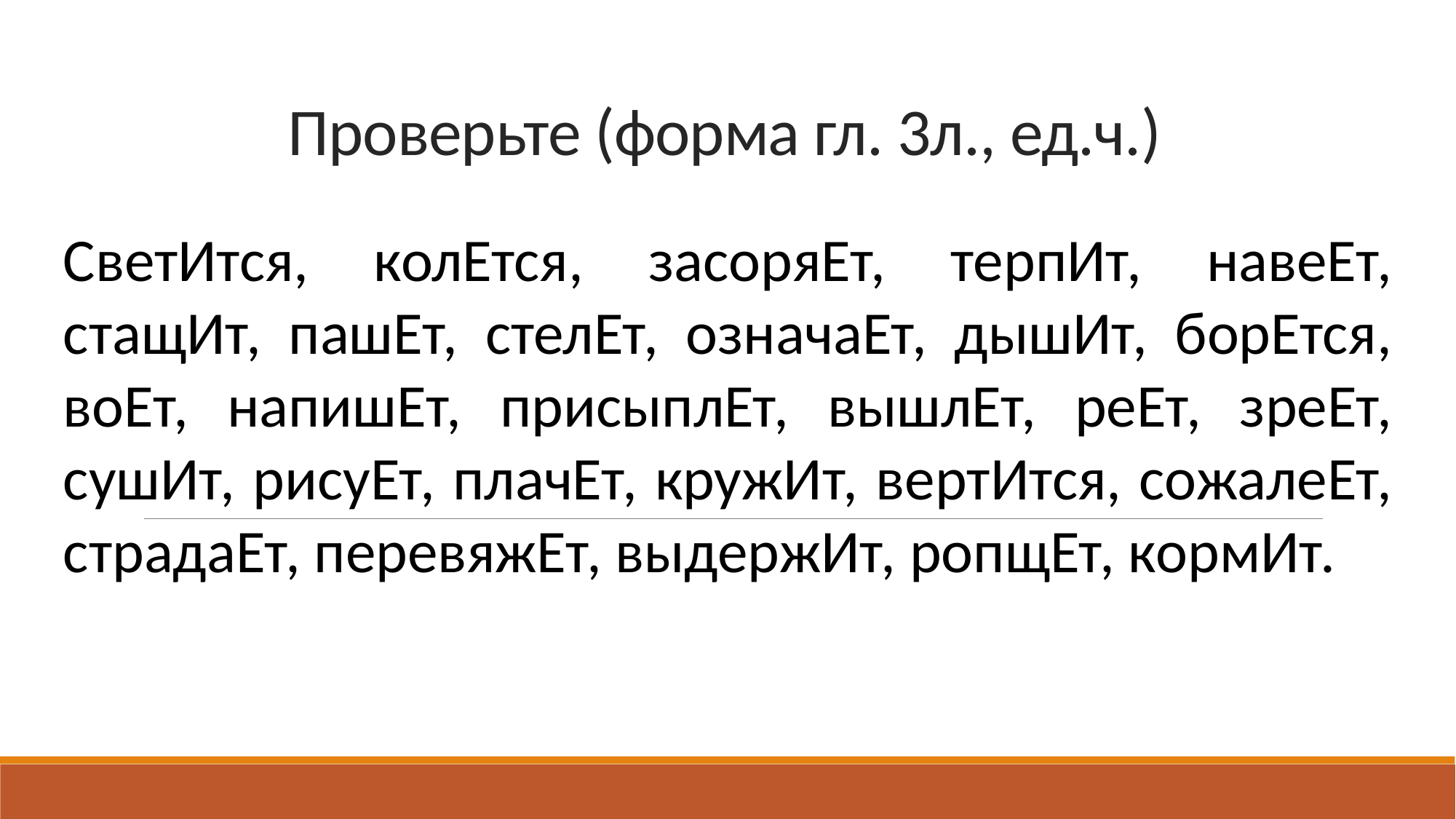

# Проверьте (форма гл. 3л., ед.ч.)

СветИтся, колЕтся, засоряЕт, терпИт, навеЕт, стащИт, пашЕт, стелЕт, означаЕт, дышИт, борЕтся, воЕт, напишЕт, присыплЕт, вышлЕт, реЕт, зреЕт, сушИт, рисуЕт, плачЕт, кружИт, вертИтся, сожалеЕт, страдаЕт, перевяжЕт, выдержИт, ропщЕт, кормИт.